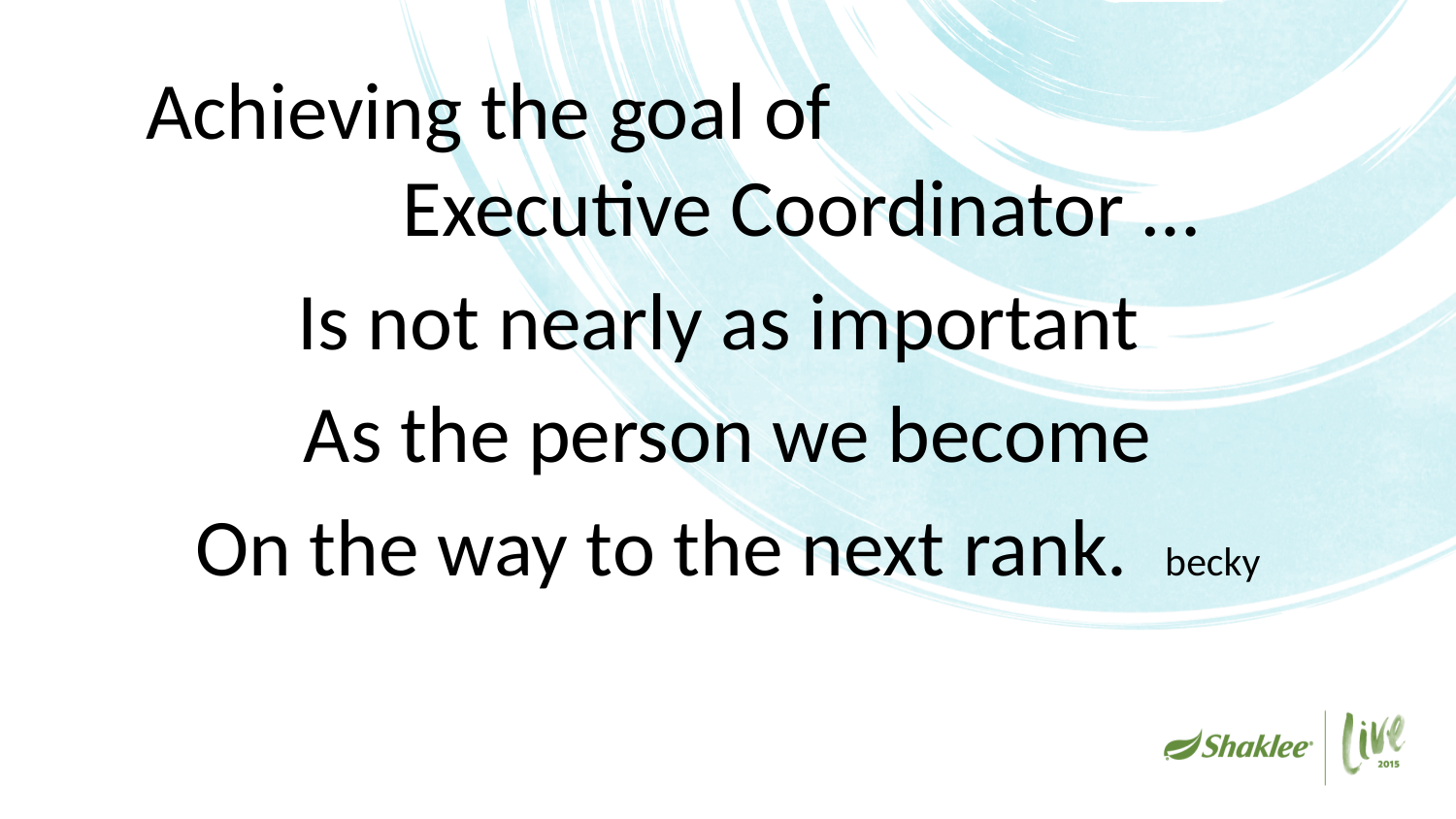

Achieving the goal of 					Executive Coordinator …
Is not nearly as important
As the person we become
On the way to the next rank.  becky